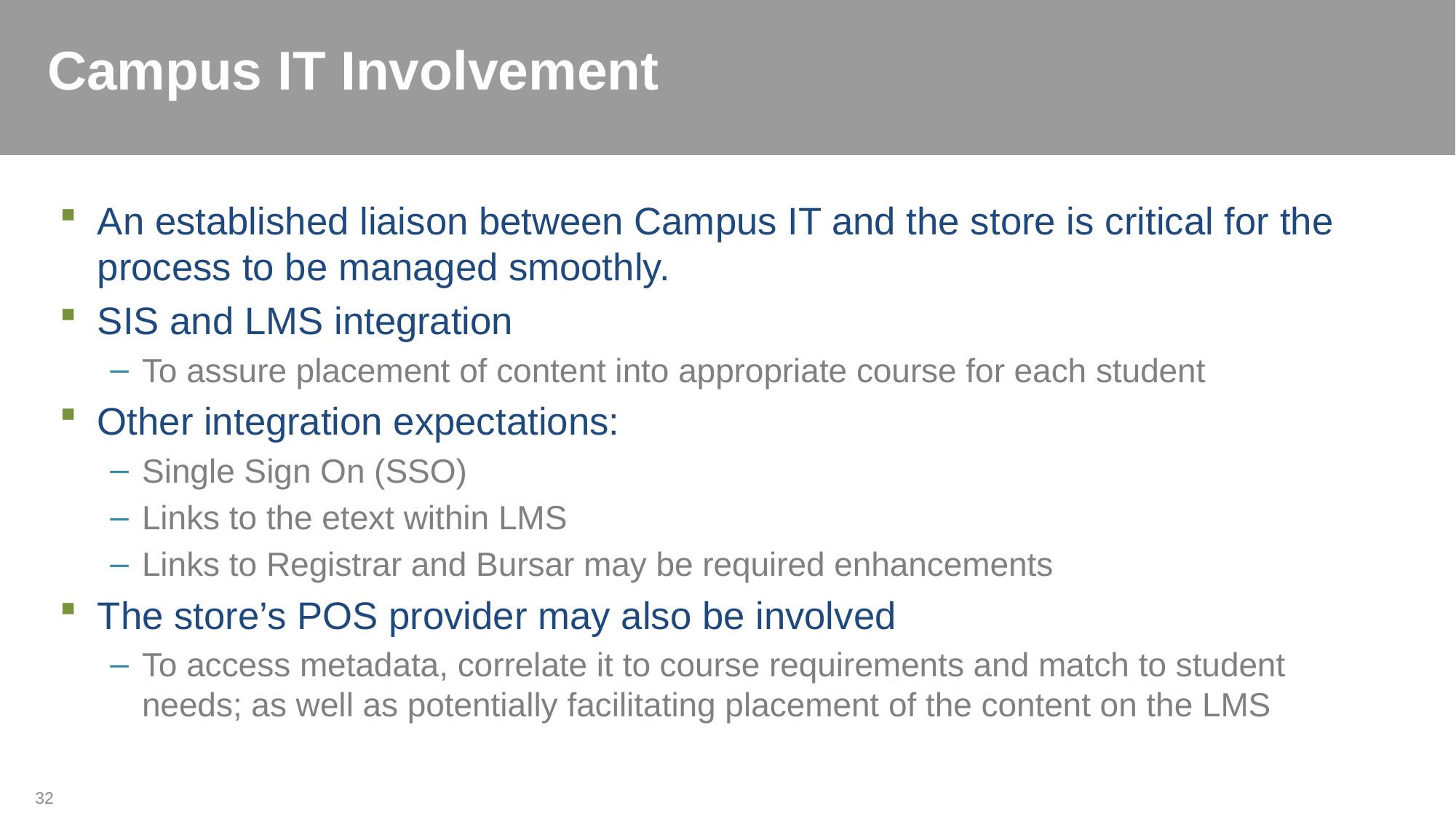

# Campus IT Involvement
An established liaison between Campus IT and the store is critical for the process to be managed smoothly.
SIS and LMS integration
To assure placement of content into appropriate course for each student
Other integration expectations:
Single Sign On (SSO)
Links to the etext within LMS
Links to Registrar and Bursar may be required enhancements
The store’s POS provider may also be involved
To access metadata, correlate it to course requirements and match to student needs; as well as potentially facilitating placement of the content on the LMS

32